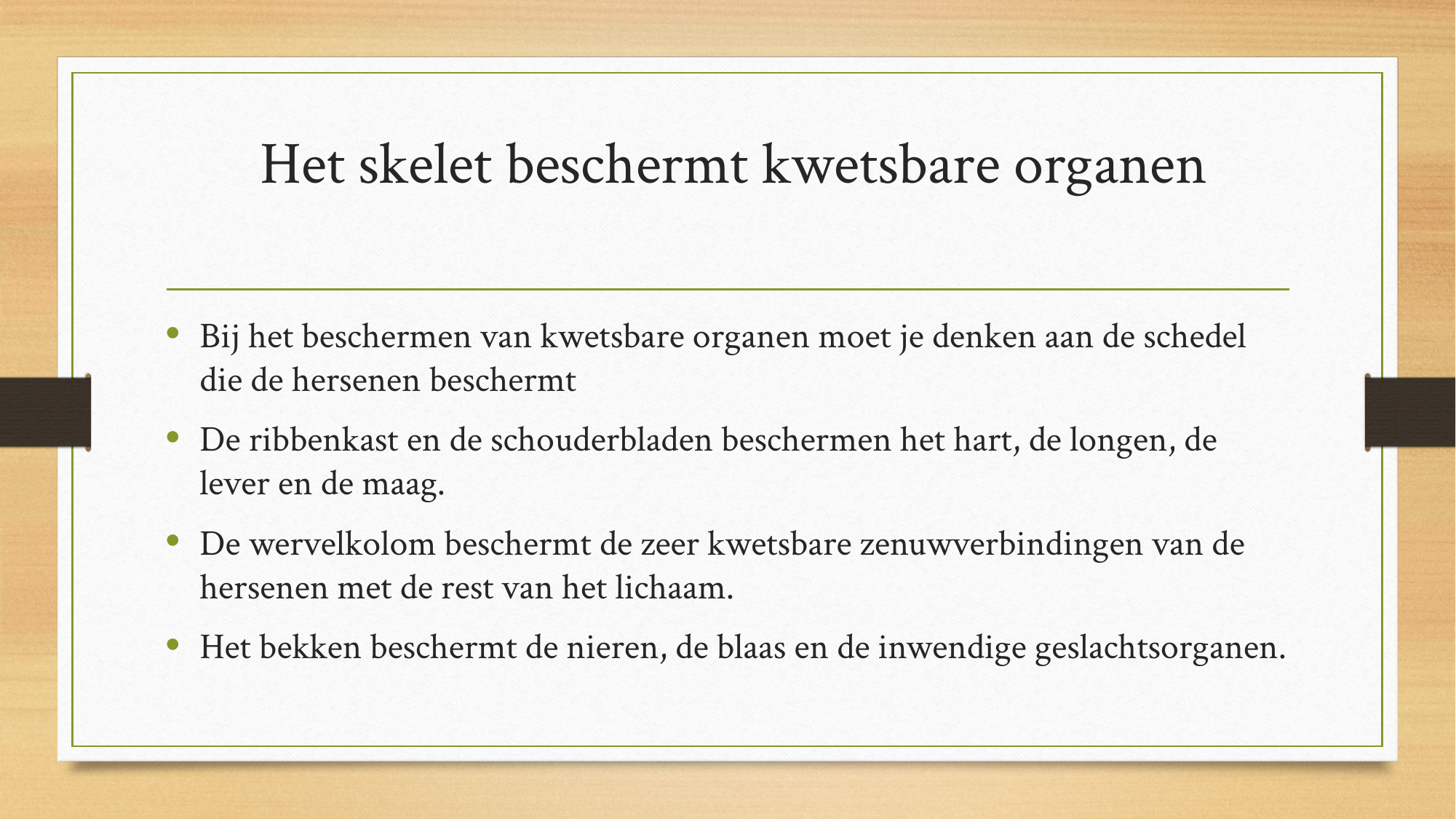

# Het skelet beschermt kwetsbare organen
Bij het beschermen van kwetsbare organen moet je denken aan de schedel die de hersenen beschermt
De ribbenkast en de schouderbladen beschermen het hart, de longen, de lever en de maag.
De wervelkolom beschermt de zeer kwetsbare zenuwverbindingen van de hersenen met de rest van het lichaam.
Het bekken beschermt de nieren, de blaas en de inwendige geslachtsorganen.